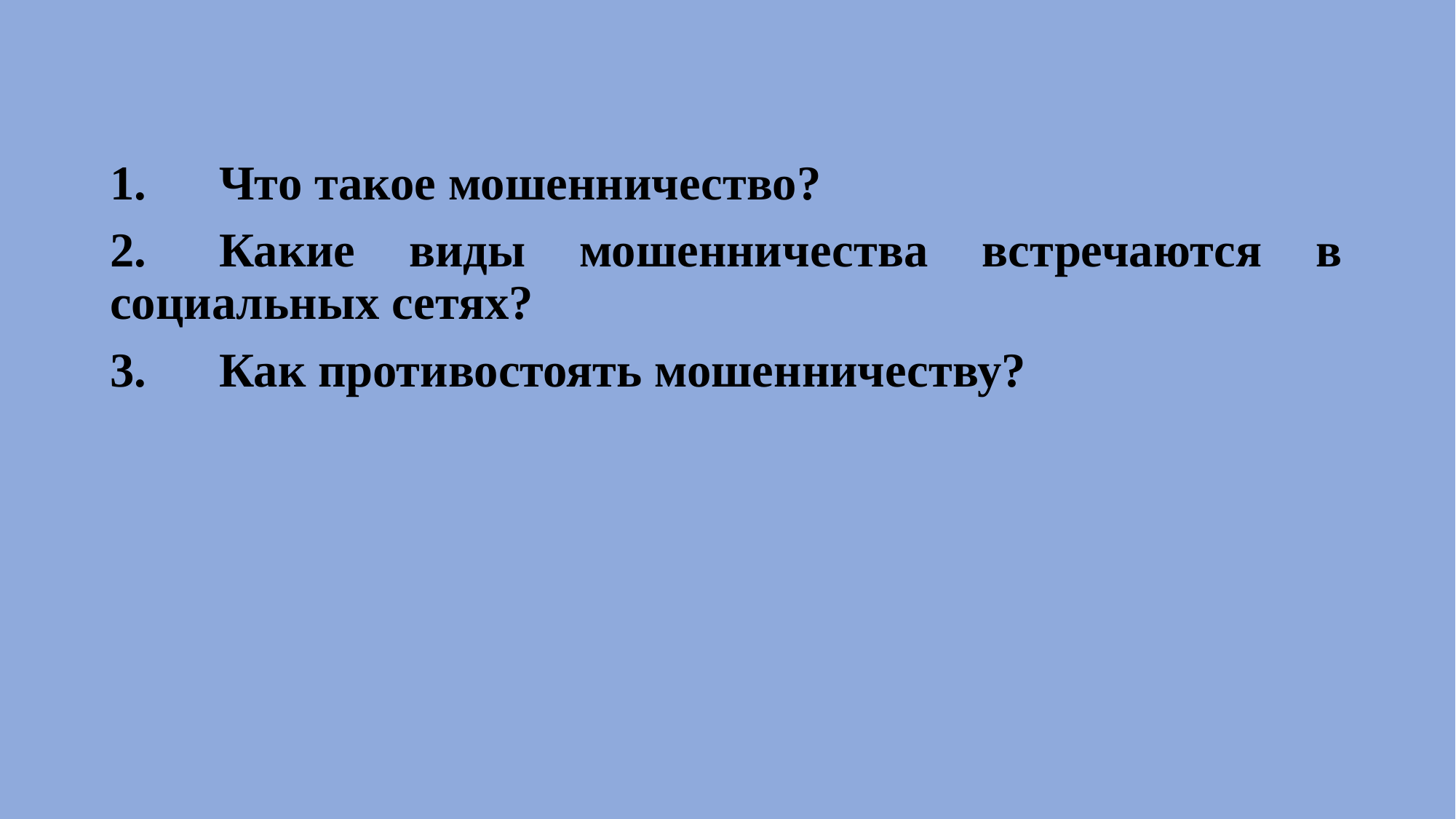

1.	Что такое мошенничество?
2.	Какие виды мошенничества встречаются в социальных сетях?
3.	Как противостоять мошенничеству?